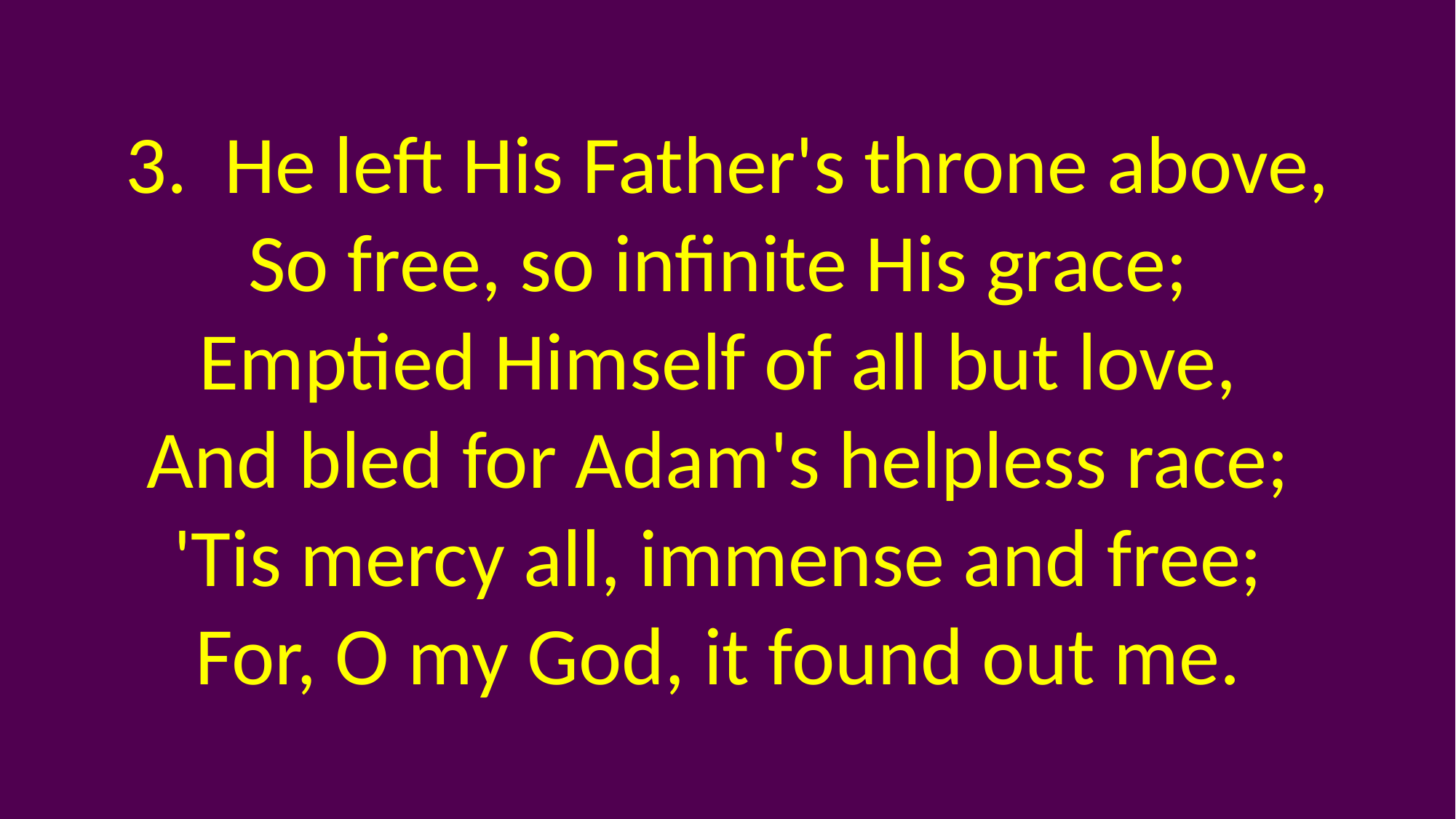

3.  He left His Father's throne above,
So free, so infinite His grace;
Emptied Himself of all but love,
And bled for Adam's helpless race;
'Tis mercy all, immense and free;
For, O my God, it found out me.